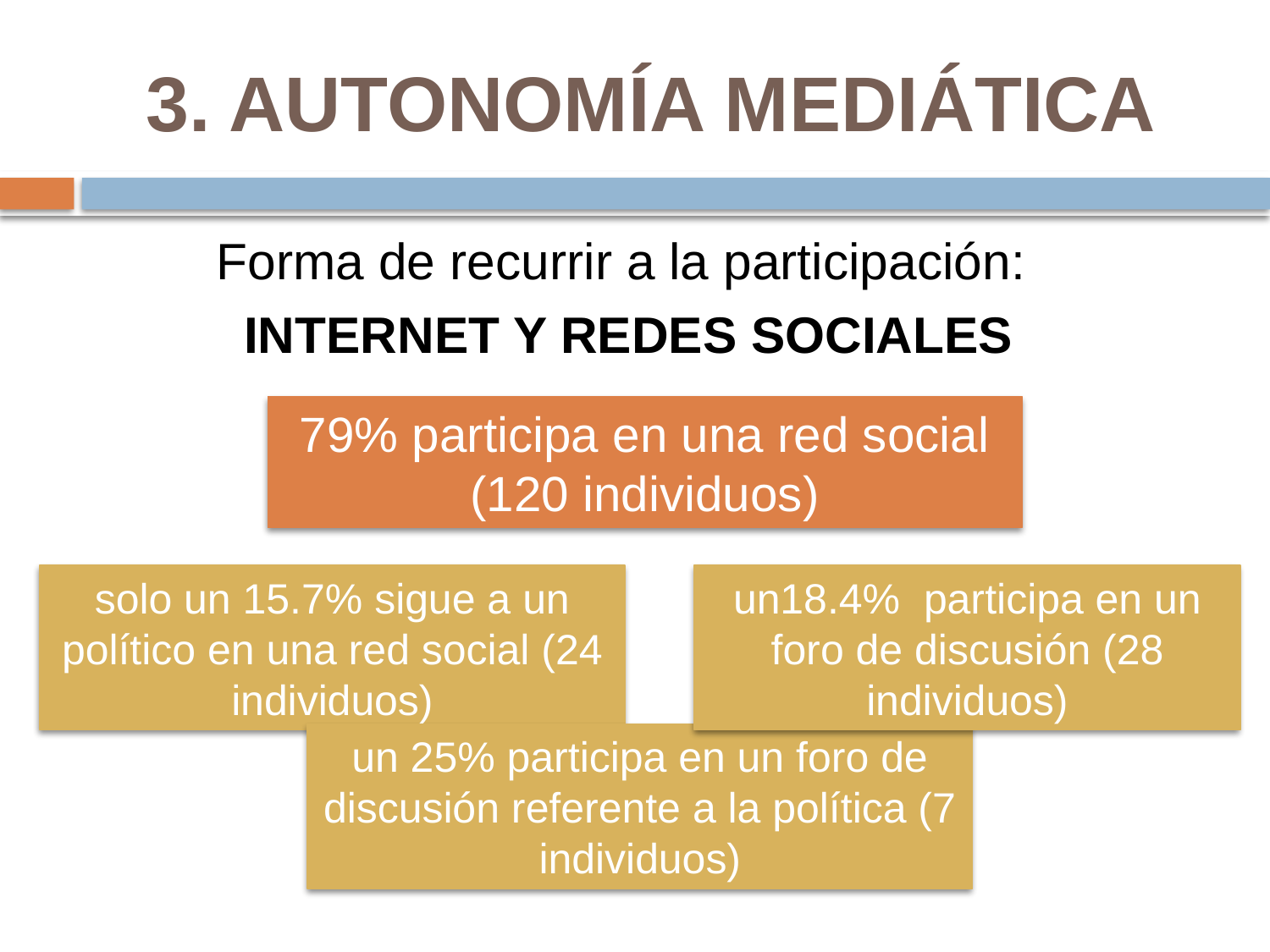

# 3. AUTONOMÍA MEDIÁTICA
Forma de recurrir a la participación:
INTERNET Y REDES SOCIALES
79% participa en una red social (120 individuos)
solo un 15.7% sigue a un político en una red social (24 individuos)
un18.4%  participa en un foro de discusión (28 individuos)
un 25% participa en un foro de discusión referente a la política (7 individuos)